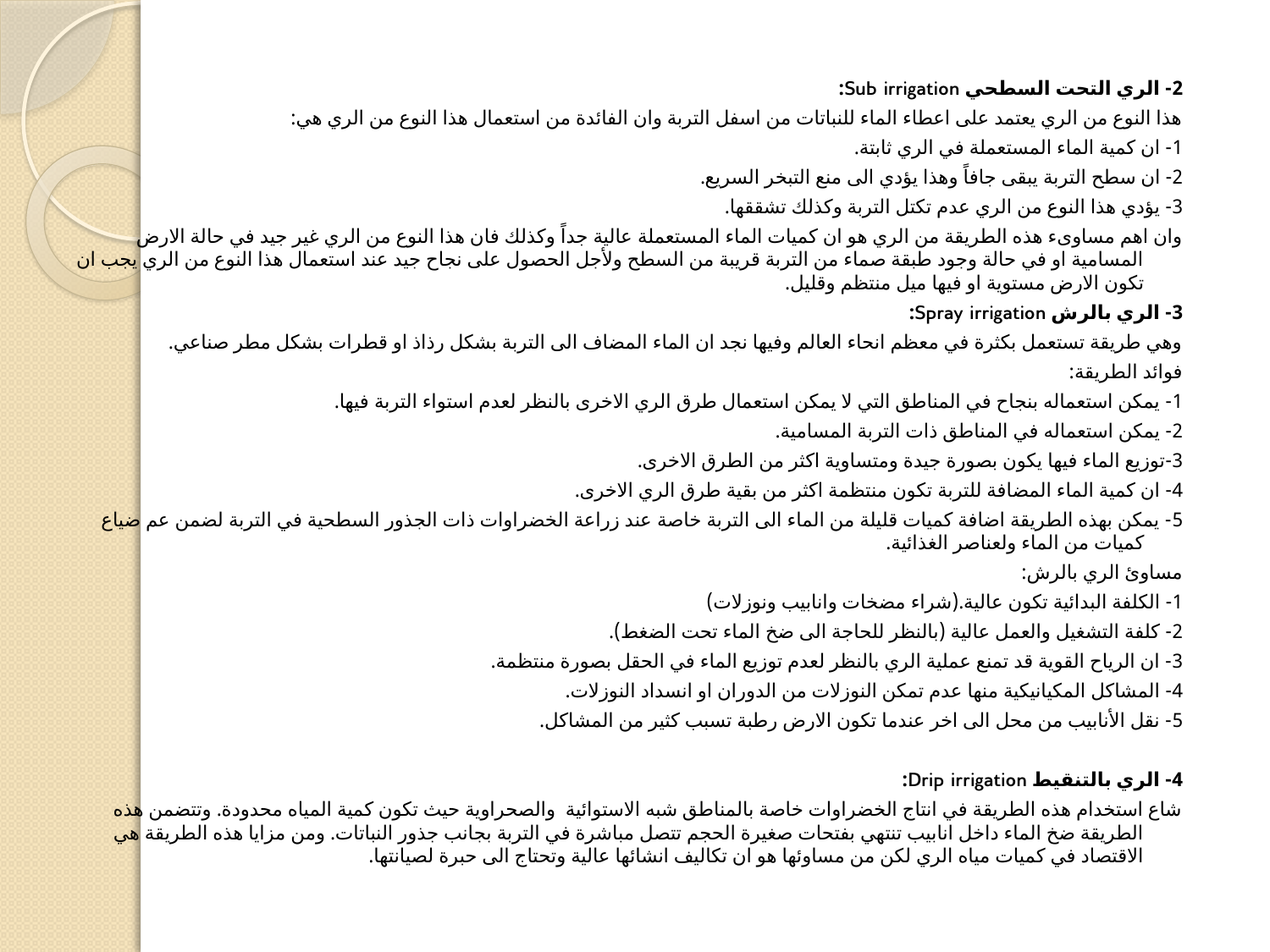

#

2- الري التحت السطحي Sub irrigation:
هذا النوع من الري يعتمد على اعطاء الماء للنباتات من اسفل التربة وان الفائدة من استعمال هذا النوع من الري هي:
1- ان كمية الماء المستعملة في الري ثابتة.
2- ان سطح التربة يبقى جافاً وهذا يؤدي الى منع التبخر السريع.
3- يؤدي هذا النوع من الري عدم تكتل التربة وكذلك تشققها.
وان اهم مساوىء هذه الطريقة من الري هو ان كميات الماء المستعملة عالية جداً وكذلك فان هذا النوع من الري غير جيد في حالة الارض المسامية او في حالة وجود طبقة صماء من التربة قريبة من السطح ولأجل الحصول على نجاح جيد عند استعمال هذا النوع من الري يجب ان تكون الارض مستوية او فيها ميل منتظم وقليل.
3- الري بالرش Spray irrigation:
وهي طريقة تستعمل بكثرة في معظم انحاء العالم وفيها نجد ان الماء المضاف الى التربة بشكل رذاذ او قطرات بشكل مطر صناعي.
فوائد الطريقة:
1- يمكن استعماله بنجاح في المناطق التي لا يمكن استعمال طرق الري الاخرى بالنظر لعدم استواء التربة فيها.
2- يمكن استعماله في المناطق ذات التربة المسامية.
3-توزيع الماء فيها يكون بصورة جيدة ومتساوية اكثر من الطرق الاخرى.
4- ان كمية الماء المضافة للتربة تكون منتظمة اكثر من بقية طرق الري الاخرى.
5- يمكن بهذه الطريقة اضافة كميات قليلة من الماء الى التربة خاصة عند زراعة الخضراوات ذات الجذور السطحية في التربة لضمن عم ضياع كميات من الماء ولعناصر الغذائية.
مساوئ الري بالرش:
1- الكلفة البدائية تكون عالية.(شراء مضخات وانابيب ونوزلات)
2- كلفة التشغيل والعمل عالية (بالنظر للحاجة الى ضخ الماء تحت الضغط).
3- ان الرياح القوية قد تمنع عملية الري بالنظر لعدم توزيع الماء في الحقل بصورة منتظمة.
4- المشاكل المكيانيكية منها عدم تمكن النوزلات من الدوران او انسداد النوزلات.
5- نقل الأنابيب من محل الى اخر عندما تكون الارض رطبة تسبب كثير من المشاكل.

4- الري بالتنقيط Drip irrigation:
شاع استخدام هذه الطريقة في انتاج الخضراوات خاصة بالمناطق شبه الاستوائية  والصحراوية حيث تكون كمية المياه محدودة. وتتضمن هذه الطريقة ضخ الماء داخل انابيب تنتهي بفتحات صغيرة الحجم تتصل مباشرة في التربة بجانب جذور النباتات. ومن مزايا هذه الطريقة هي الاقتصاد في كميات مياه الري لكن من مساوئها هو ان تكاليف انشائها عالية وتحتاج الى حبرة لصيانتها.